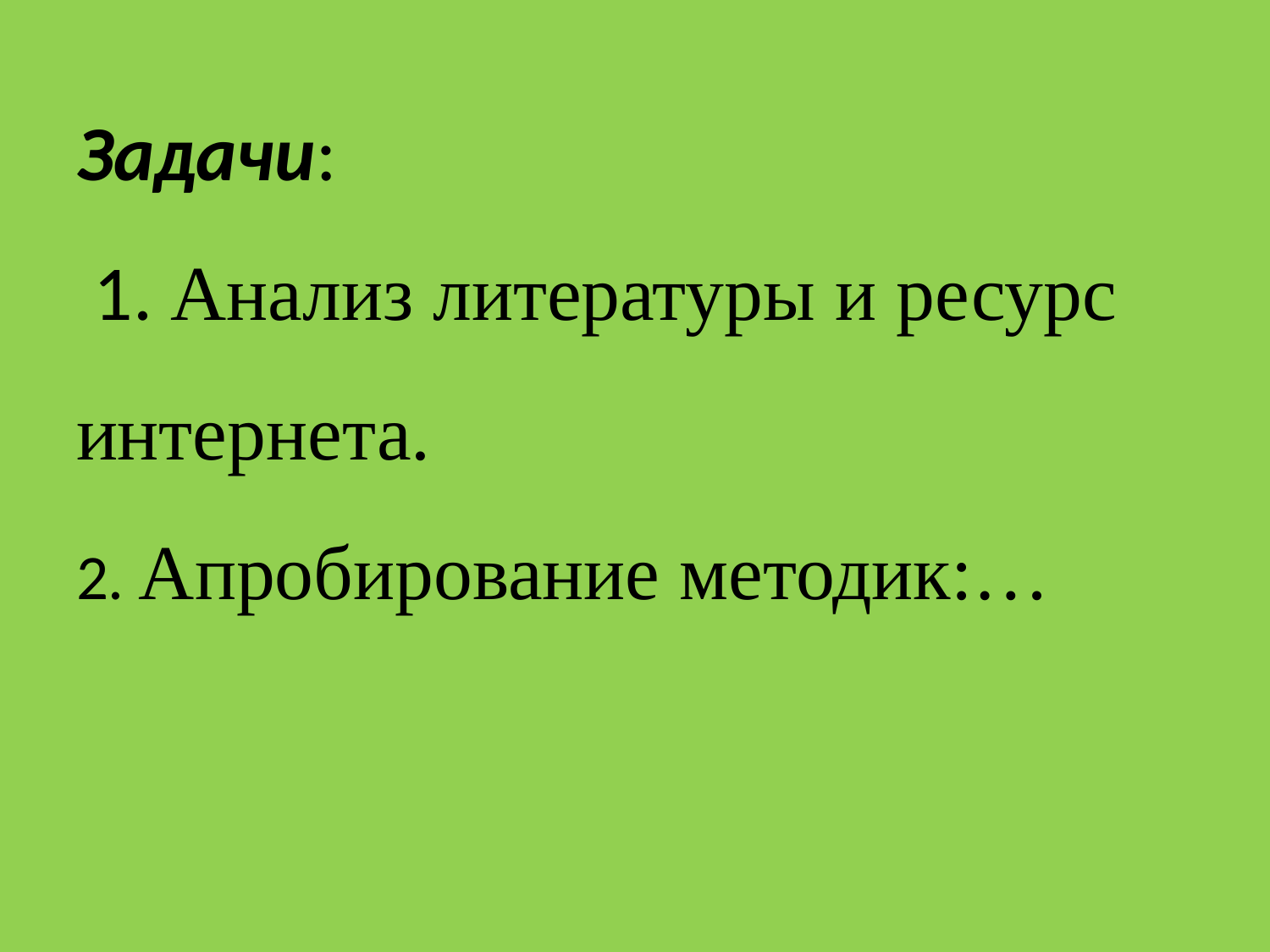

# Задачи:  1. Анализ литературы и ресурс интернета. 2. Апробирование методик:…